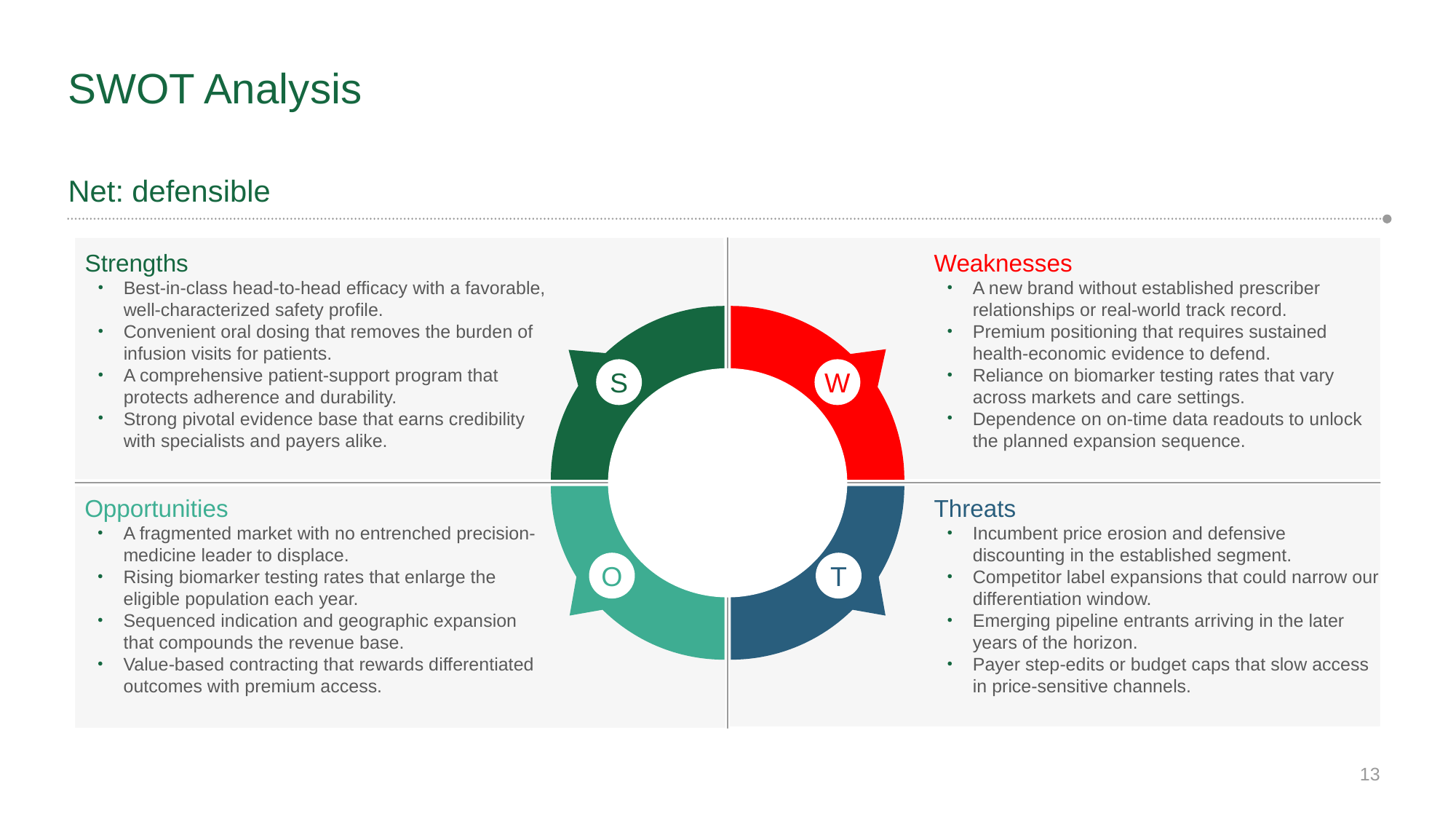

# SWOT Analysis
Net: defensible

Strengths
Best-in-class head-to-head efficacy with a favorable, well-characterized safety profile.
Convenient oral dosing that removes the burden of infusion visits for patients.
A comprehensive patient-support program that protects adherence and durability.
Strong pivotal evidence base that earns credibility with specialists and payers alike.

Weaknesses
A new brand without established prescriber relationships or real-world track record.
Premium positioning that requires sustained health-economic evidence to defend.
Reliance on biomarker testing rates that vary across markets and care settings.
Dependence on on-time data readouts to unlock the planned expansion sequence.

S
W

Opportunities
A fragmented market with no entrenched precision-medicine leader to displace.
Rising biomarker testing rates that enlarge the eligible population each year.
Sequenced indication and geographic expansion that compounds the revenue base.
Value-based contracting that rewards differentiated outcomes with premium access.

Threats
Incumbent price erosion and defensive discounting in the established segment.
Competitor label expansions that could narrow our differentiation window.
Emerging pipeline entrants arriving in the later years of the horizon.
Payer step-edits or budget caps that slow access in price-sensitive channels.

O
T

13